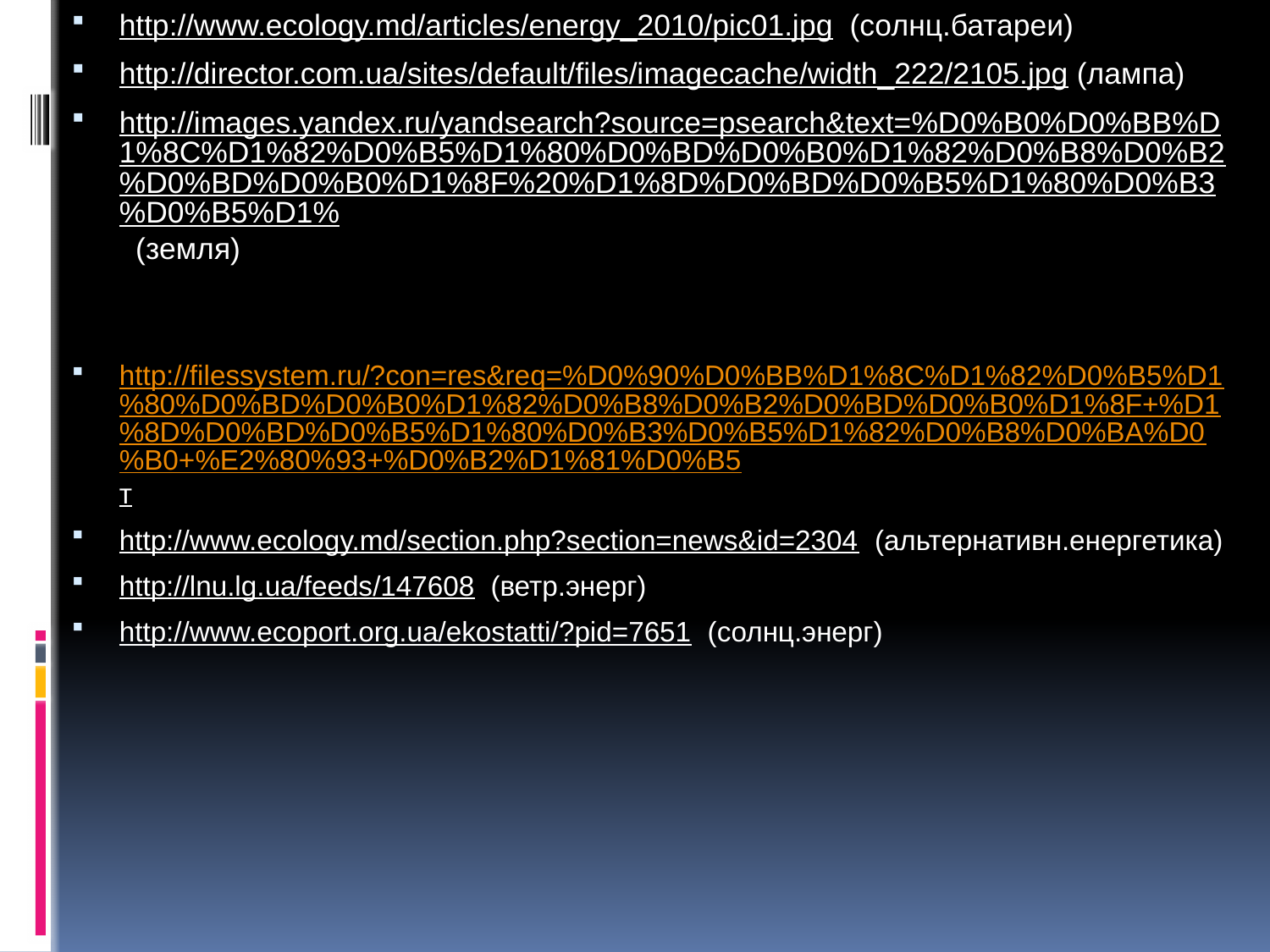

http://www.ecology.md/articles/energy_2010/pic01.jpg  (солнц.батареи)
http://director.com.ua/sites/default/files/imagecache/width_222/2105.jpg (лампа)
http://images.yandex.ru/yandsearch?source=psearch&text=%D0%B0%D0%BB%D1%8C%D1%82%D0%B5%D1%80%D0%BD%D0%B0%D1%82%D0%B8%D0%B2%D0%BD%D0%B0%D1%8F%20%D1%8D%D0%BD%D0%B5%D1%80%D0%B3%D0%B5%D1%  (земля)

http://filessystem.ru/?con=res&req=%D0%90%D0%BB%D1%8C%D1%82%D0%B5%D1%80%D0%BD%D0%B0%D1%82%D0%B8%D0%B2%D0%BD%D0%B0%D1%8F+%D1%8D%D0%BD%D0%B5%D1%80%D0%B3%D0%B5%D1%82%D0%B8%D0%BA%D0%B0+%E2%80%93+%D0%B2%D1%81%D0%B5т
http://www.ecology.md/section.php?section=news&id=2304  (альтернативн.енергетика)
http://lnu.lg.ua/feeds/147608  (ветр.энерг)
http://www.ecoport.org.ua/ekostatti/?pid=7651  (солнц.энерг)